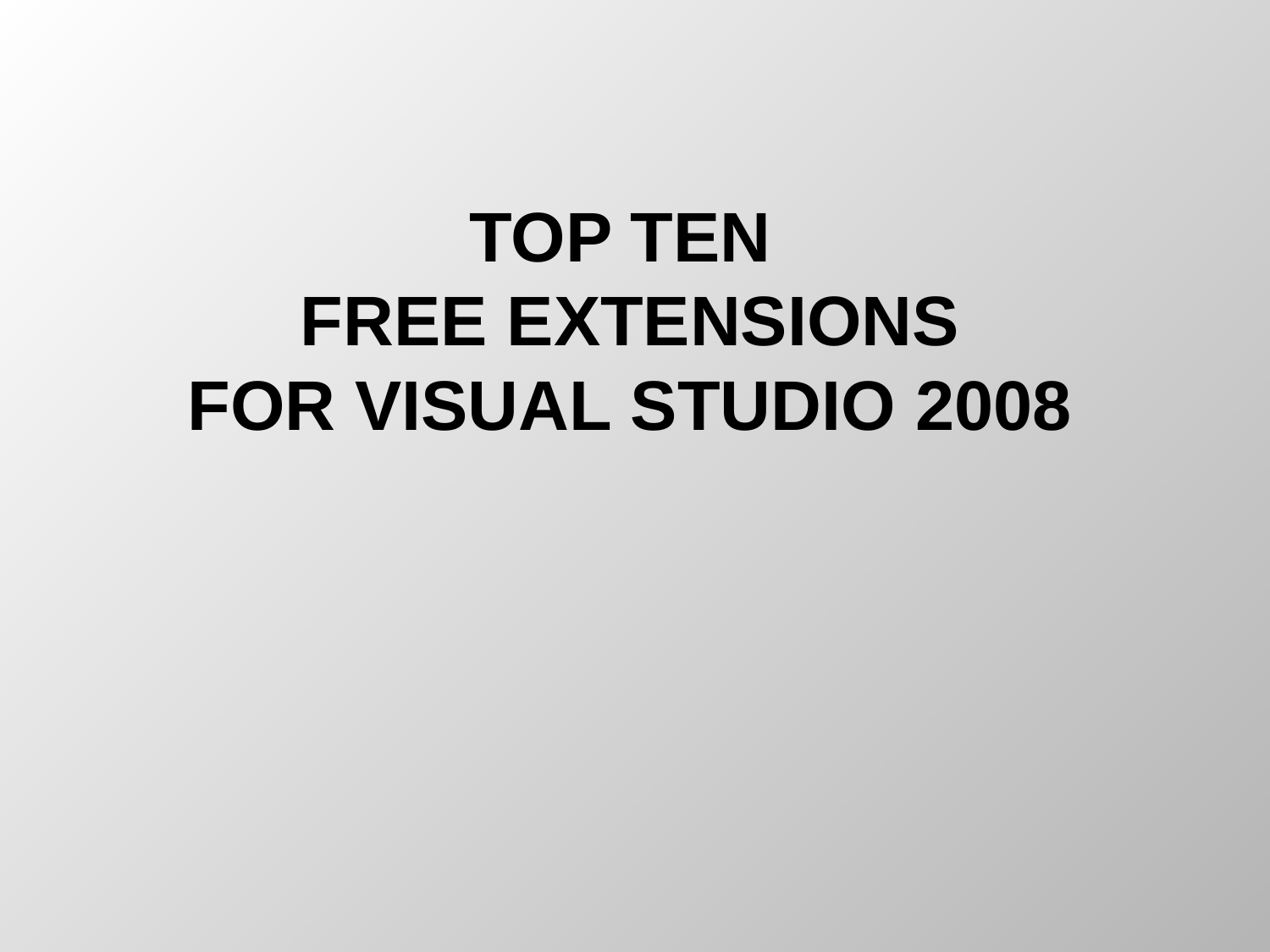

# Top Ten Free Extensions For Visual Studio 2008